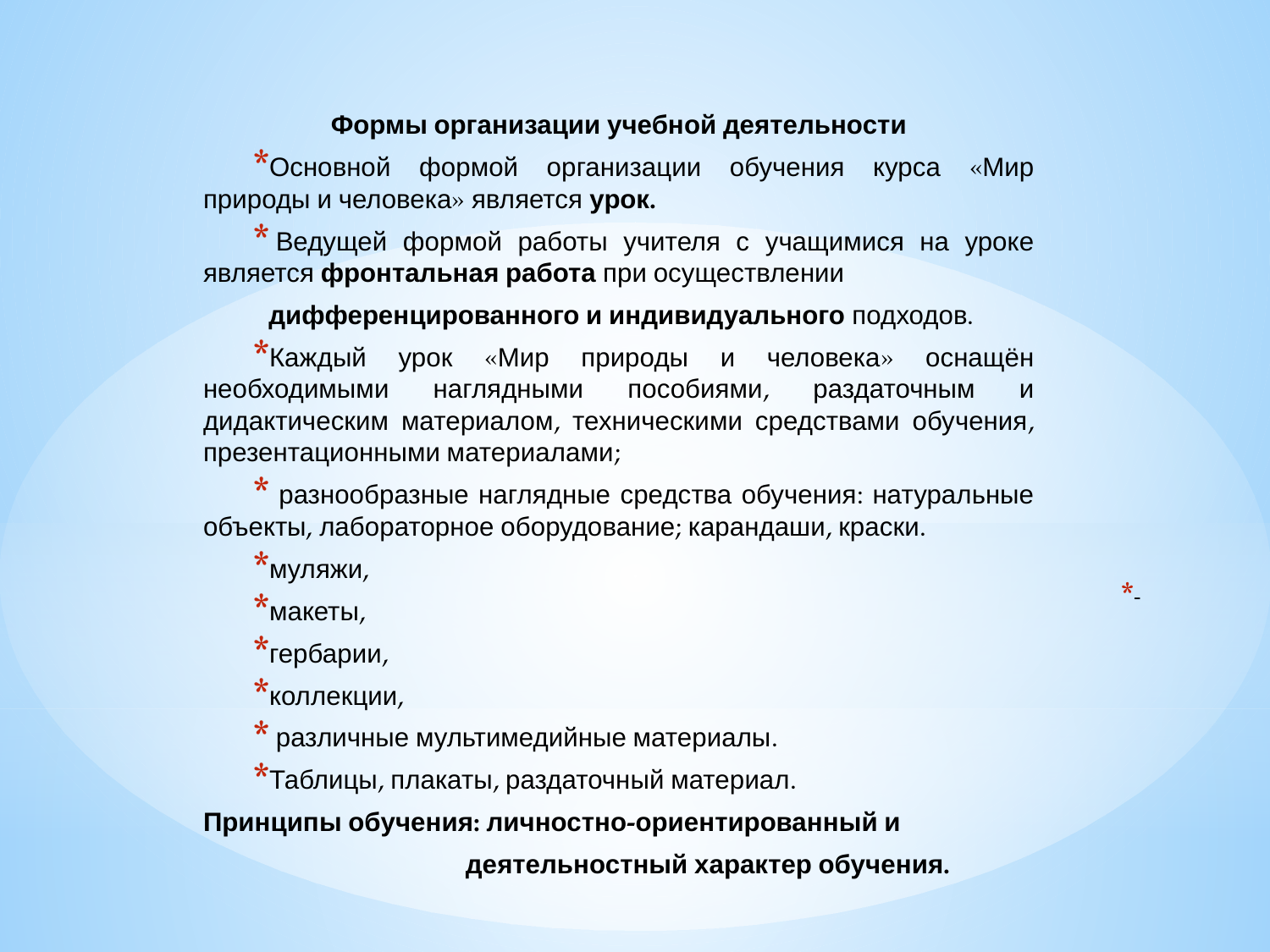

Формы организации учебной деятельности
Основной формой организации обучения курса «Мир природы и человека» является урок.
 Ведущей формой работы учителя с учащимися на уроке является фронтальная работа при осуществлении
          дифференцированного и индивидуального подходов.
Каждый урок «Мир природы и человека» оснащён необходимыми наглядными пособиями, раздаточным и дидактическим материалом, техническими средствами обучения, презентационными материалами;
 разнообразные наглядные средства обучения: натуральные объекты, лабораторное оборудование; карандаши, краски.
муляжи,
макеты,
гербарии,
коллекции,
 различные мультимедийные материалы.
Таблицы, плакаты, раздаточный материал.
Принципы обучения: личностно-ориентированный и
                                        деятельностный характер обучения.

# -